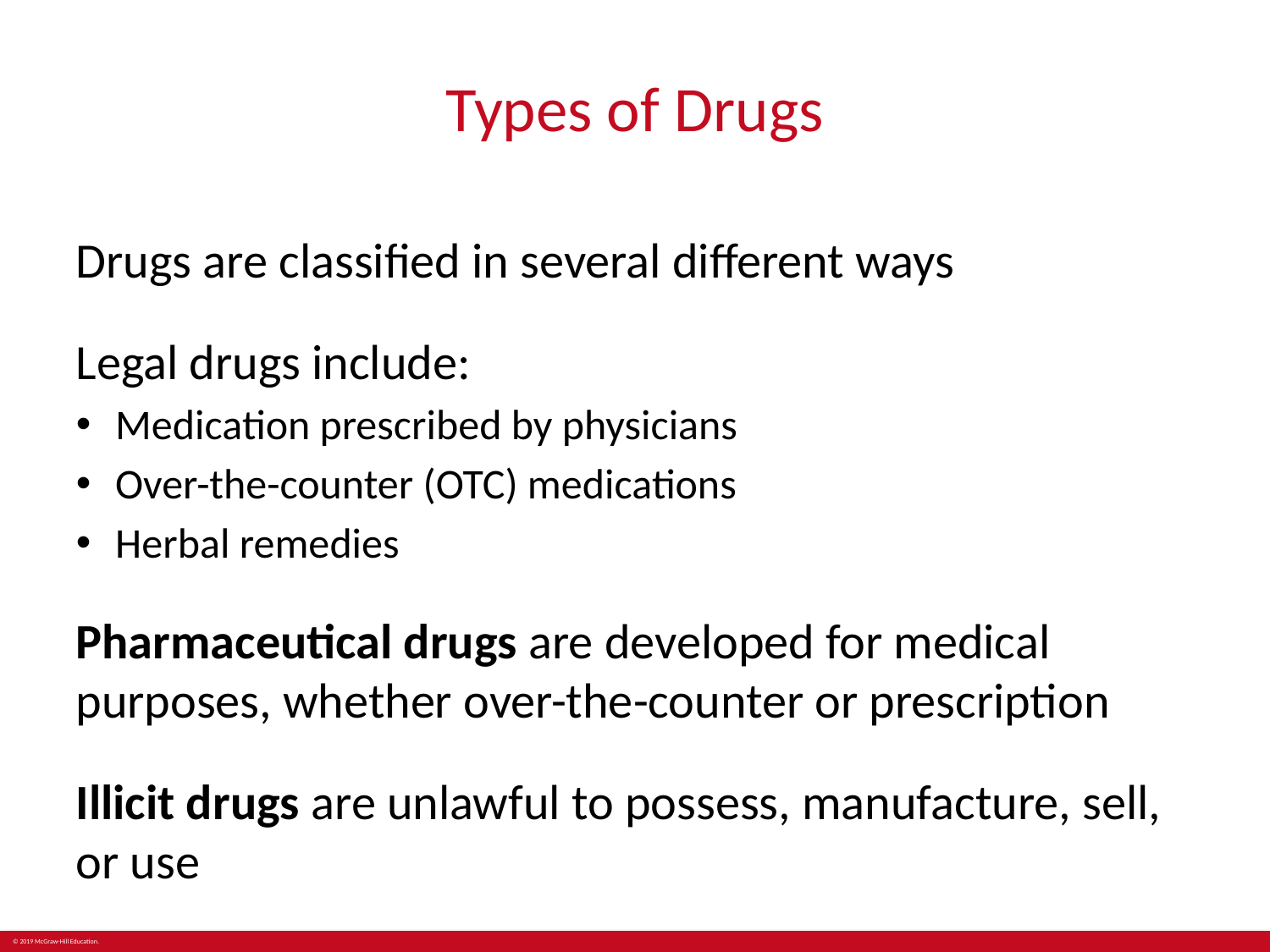

# Types of Drugs
Drugs are classified in several different ways
Legal drugs include:
Medication prescribed by physicians
Over-the-counter (OTC) medications
Herbal remedies
Pharmaceutical drugs are developed for medical purposes, whether over-the-counter or prescription
Illicit drugs are unlawful to possess, manufacture, sell, or use